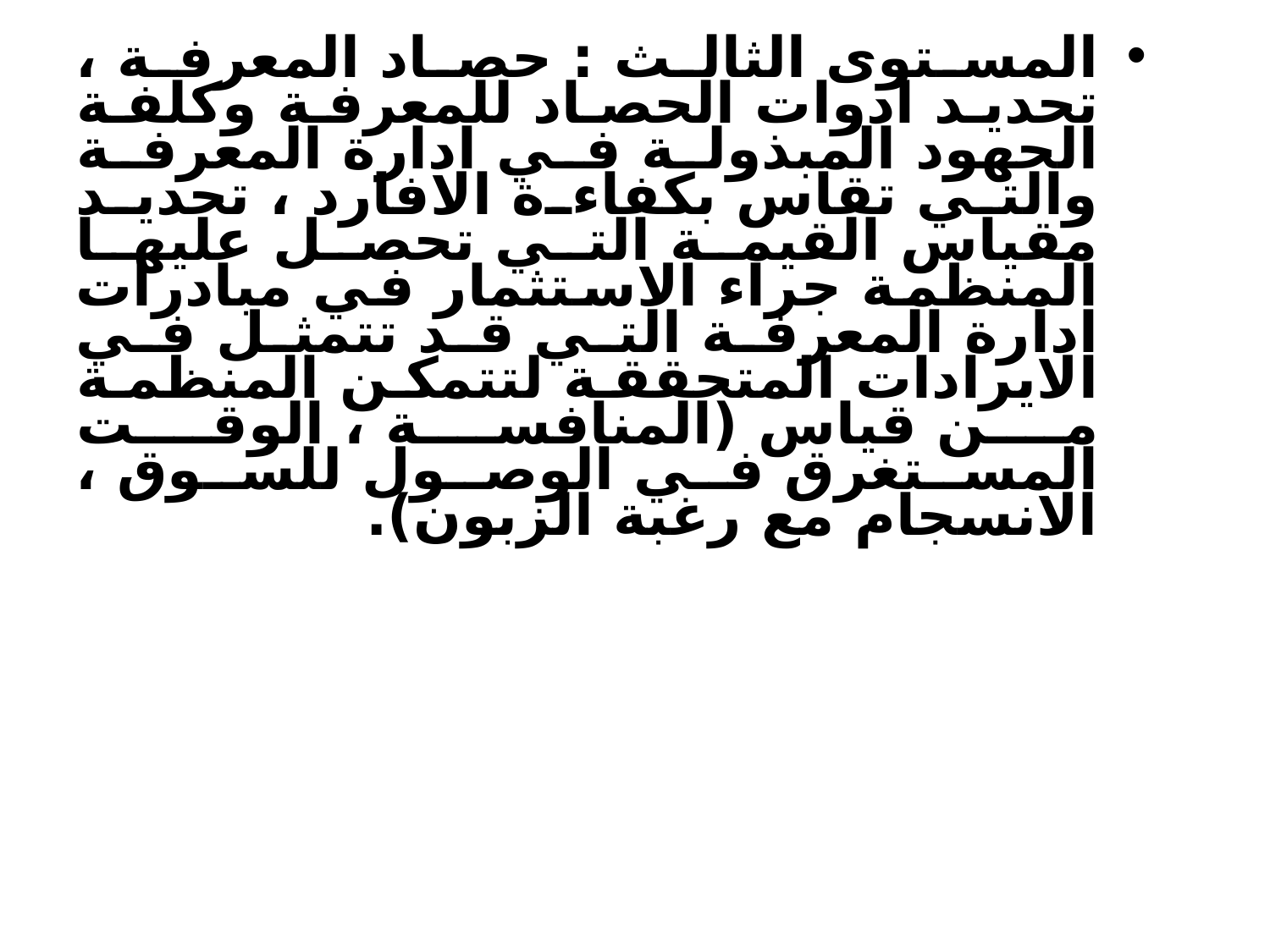

المستوى الثالث : حصاد المعرفة ، تحديد ادوات الحصاد للمعرفة وكلفة الجهود المبذولة في ادارة المعرفة والتي تقاس بكفاءة الافارد ، تحديد مقياس القيمة التي تحصل عليها المنظمة جراء الاستثمار في مبادرات ادارة المعرفة التي قد تتمثل في الايرادات المتحققة لتتمكن المنظمة من قياس (المنافسة ، الوقت المستغرق في الوصول للسوق ، الانسجام مع رغبة الزبون).